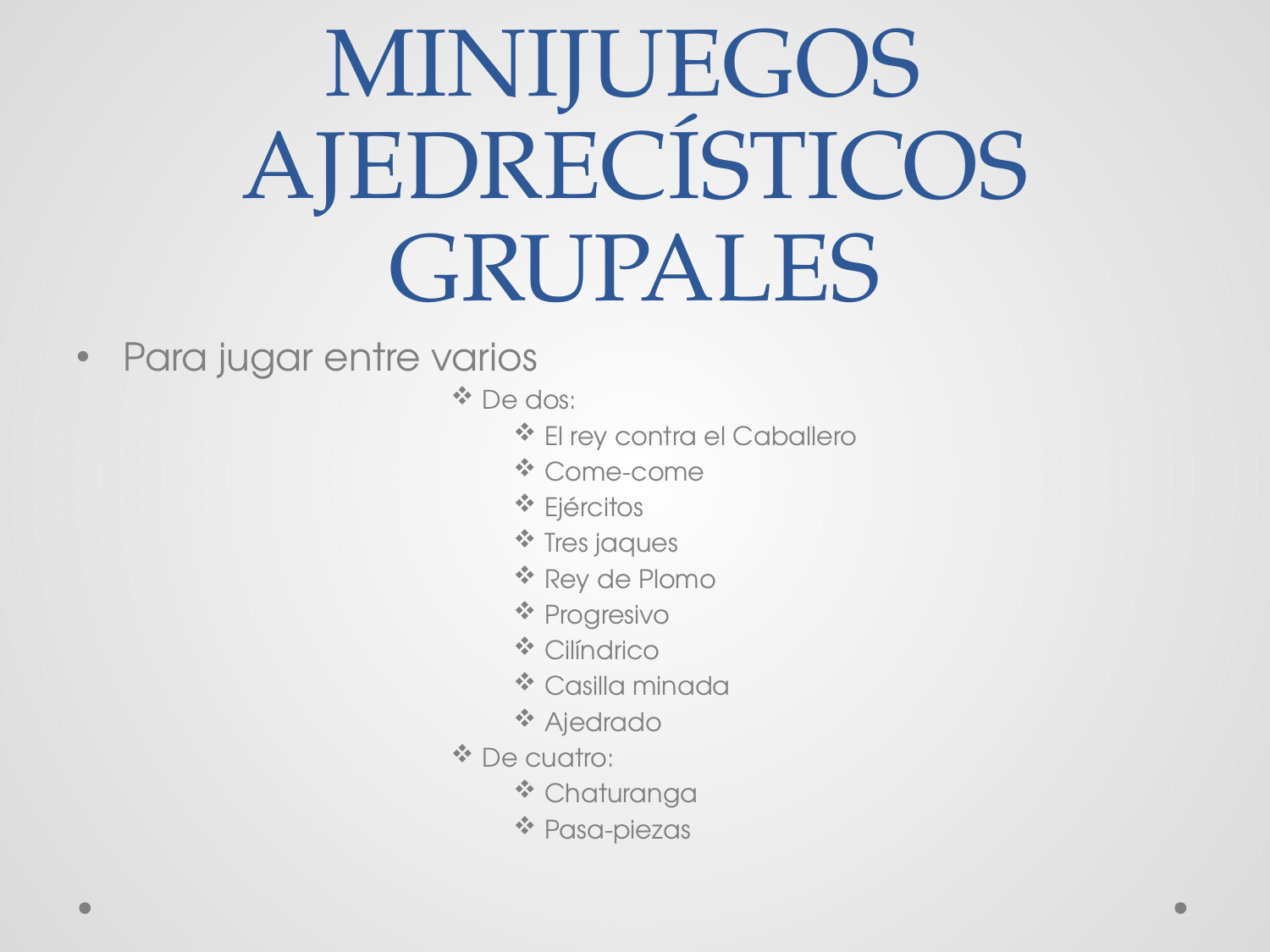

# MINIJUEGOS AJEDRECÍSTICOS GRUPALES
Para jugar entre varios
De dos:
El rey contra el Caballero
Come-come
Ejércitos
Tres jaques
Rey de Plomo
Progresivo
Cilíndrico
Casilla minada
Ajedrado
De cuatro:
Chaturanga
Pasa-piezas